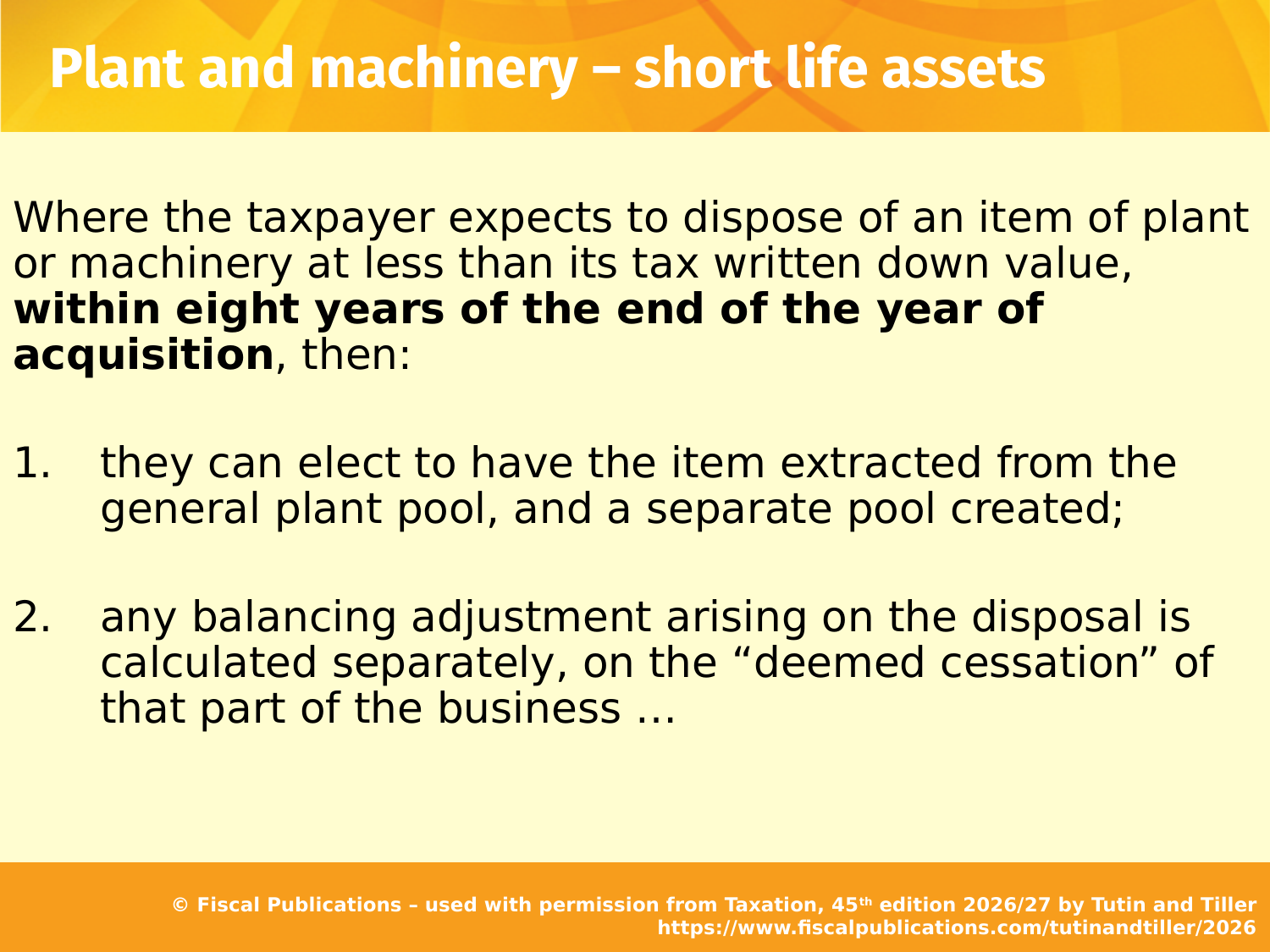

# Plant and machinery – short life assets

Where the taxpayer expects to dispose of an item of plant or machinery at less than its tax written down value, within eight years of the end of the year of acquisition, then:

they can elect to have the item extracted from the general plant pool, and a separate pool created;

any balancing adjustment arising on the disposal is calculated separately, on the “deemed cessation” of that part of the business …